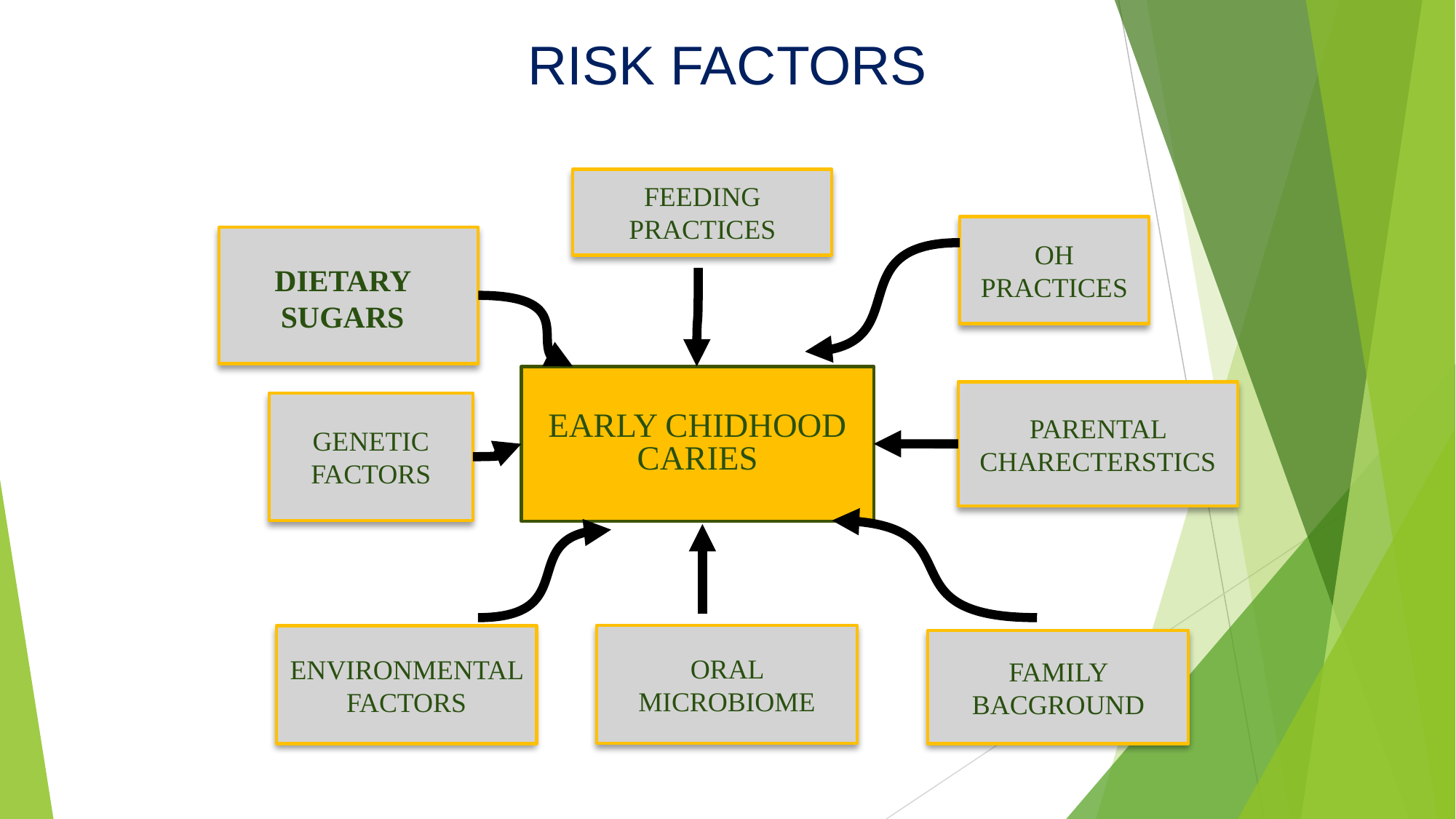

# RISK FACTORS
FEEDING PRACTICES
OH PRACTICES

DIETARY SUGARS
EARLY CHIDHOOD CARIES
PARENTAL CHARECTERSTICS
GENETIC FACTORS
ORAL MICROBIOME
ENVIRONMENTAL FACTORS
FAMILY BACGROUND
ToT CPG Management of Early Childhood Caries